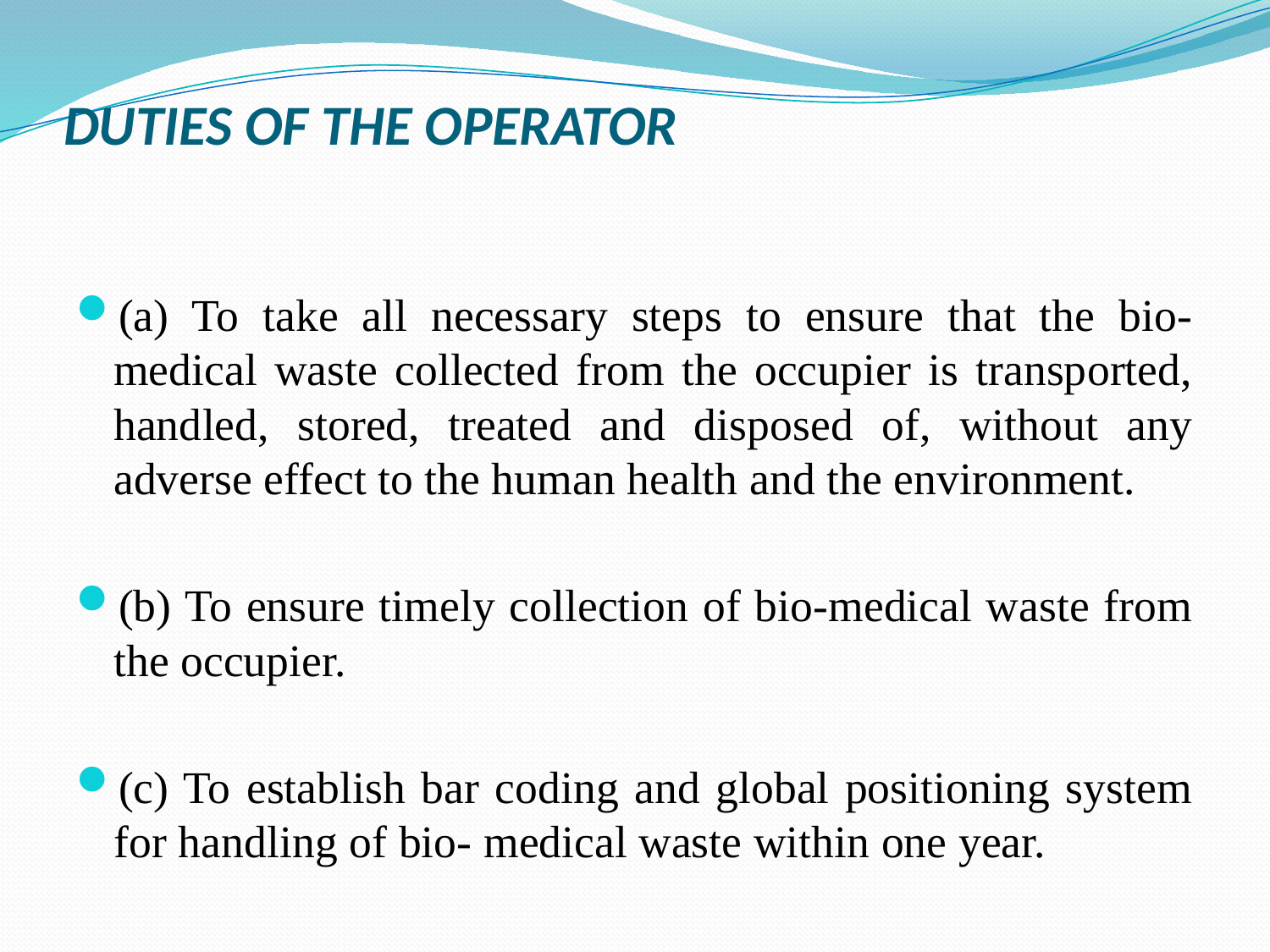

# DUTIES OF THE OPERATOR

(a) To take all necessary steps to ensure that the bio-medical waste collected from the occupier is transported, handled, stored, treated and disposed of, without any adverse effect to the human health and the environment.

(b) To ensure timely collection of bio-medical waste from the occupier.

(c) To establish bar coding and global positioning system for handling of bio- medical waste within one year.